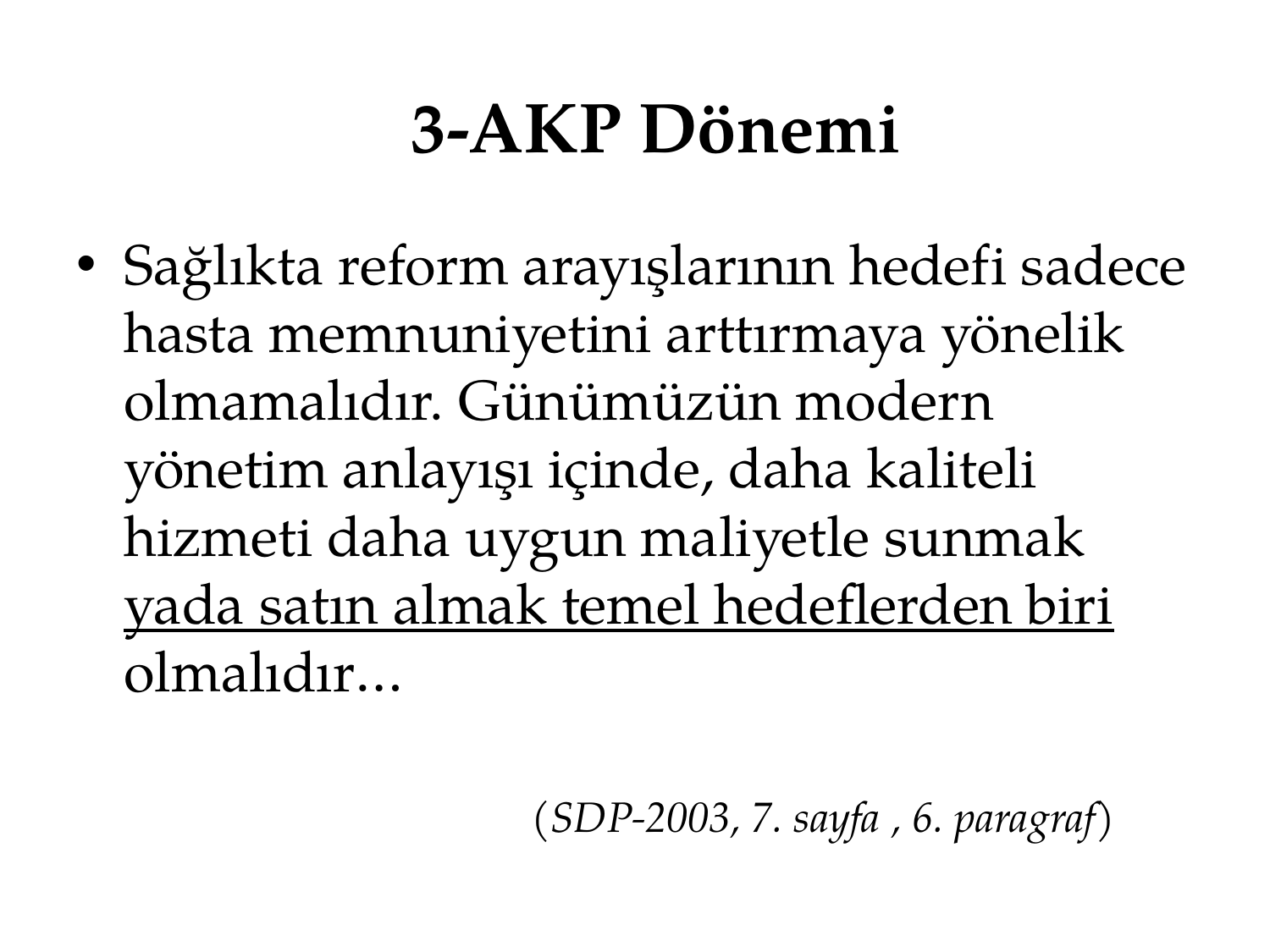

3-AKP Dönemi
Sağlıkta reform arayışlarının hedefi sadece hasta memnuniyetini arttırmaya yönelik olmamalıdır. Günümüzün modern yönetim anlayışı içinde, daha kaliteli hizmeti daha uygun maliyetle sunmak yada satın almak temel hedeflerden biri olmalıdır…

 (SDP-2003, 7. sayfa , 6. paragraf)